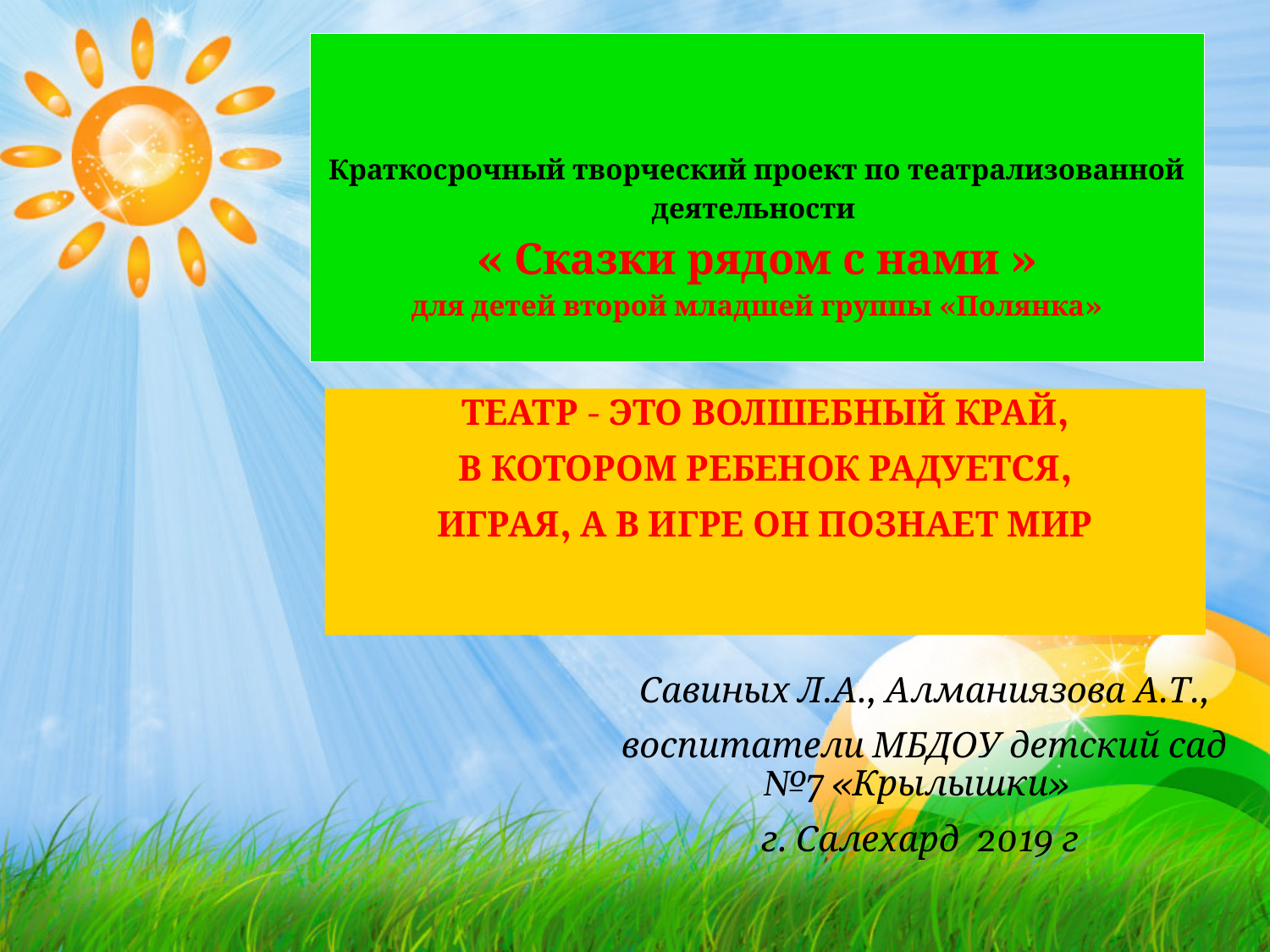

# Краткосрочный творческий проект по театрализованной деятельности « Сказки рядом с нами » для детей второй младшей группы «Полянка»
ТЕАТР - ЭТО ВОЛШЕБНЫЙ КРАЙ,
В КОТОРОМ РЕБЕНОК РАДУЕТСЯ,
ИГРАЯ, А В ИГРЕ ОН ПОЗНАЕТ МИР

Савиных Л.А., Алманиязова А.Т.,
воспитатели МБДОУ детский сад №7 «Крылышки»
г. Салехард  2019 г